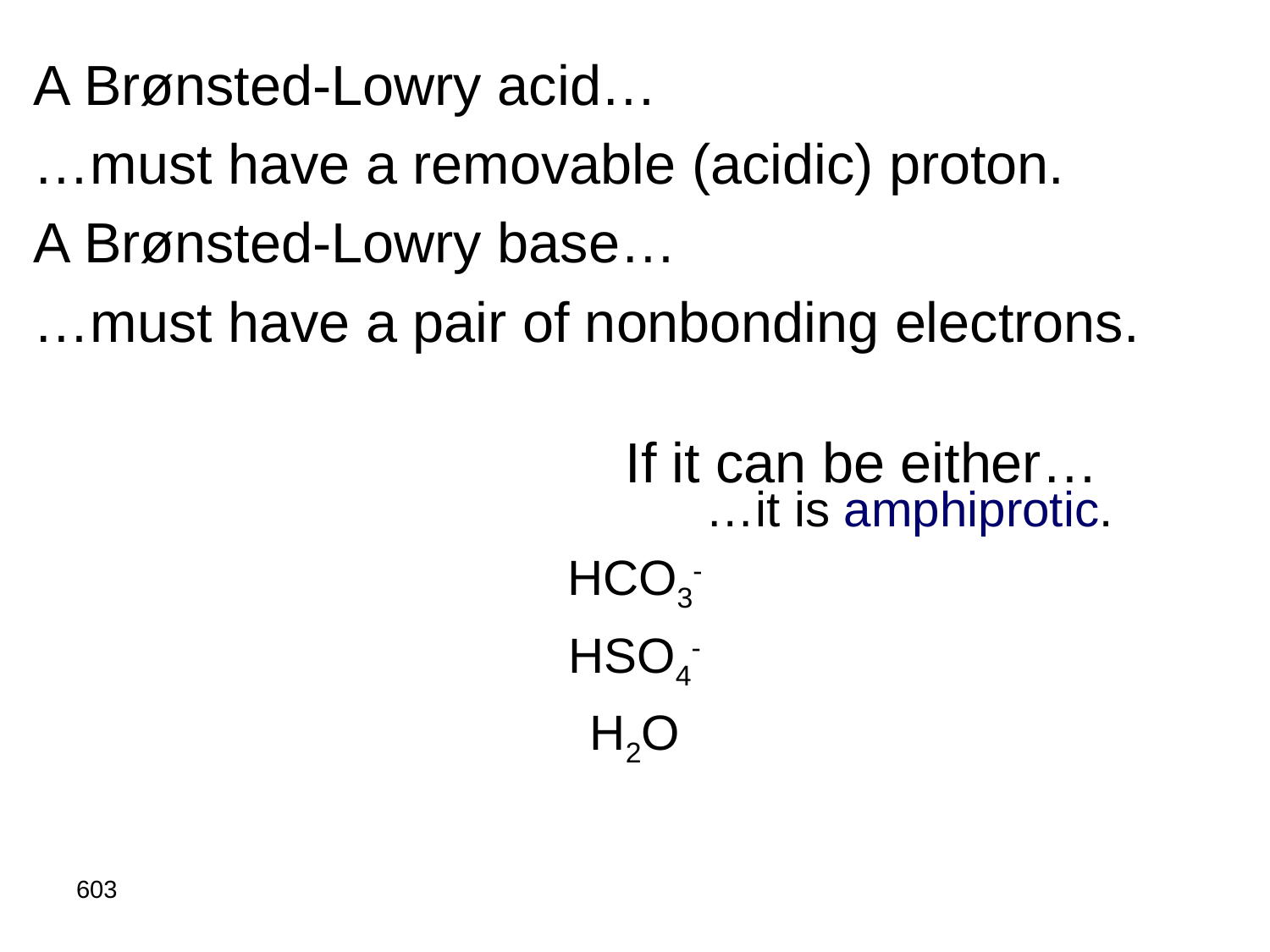

A Brønsted-Lowry acid…
…must have a removable (acidic) proton.
A Brønsted-Lowry base…
…must have a pair of nonbonding electrons.
# If it can be either…

                                        …it is amphiprotic.
HCO3-
HSO4-
H2O
603